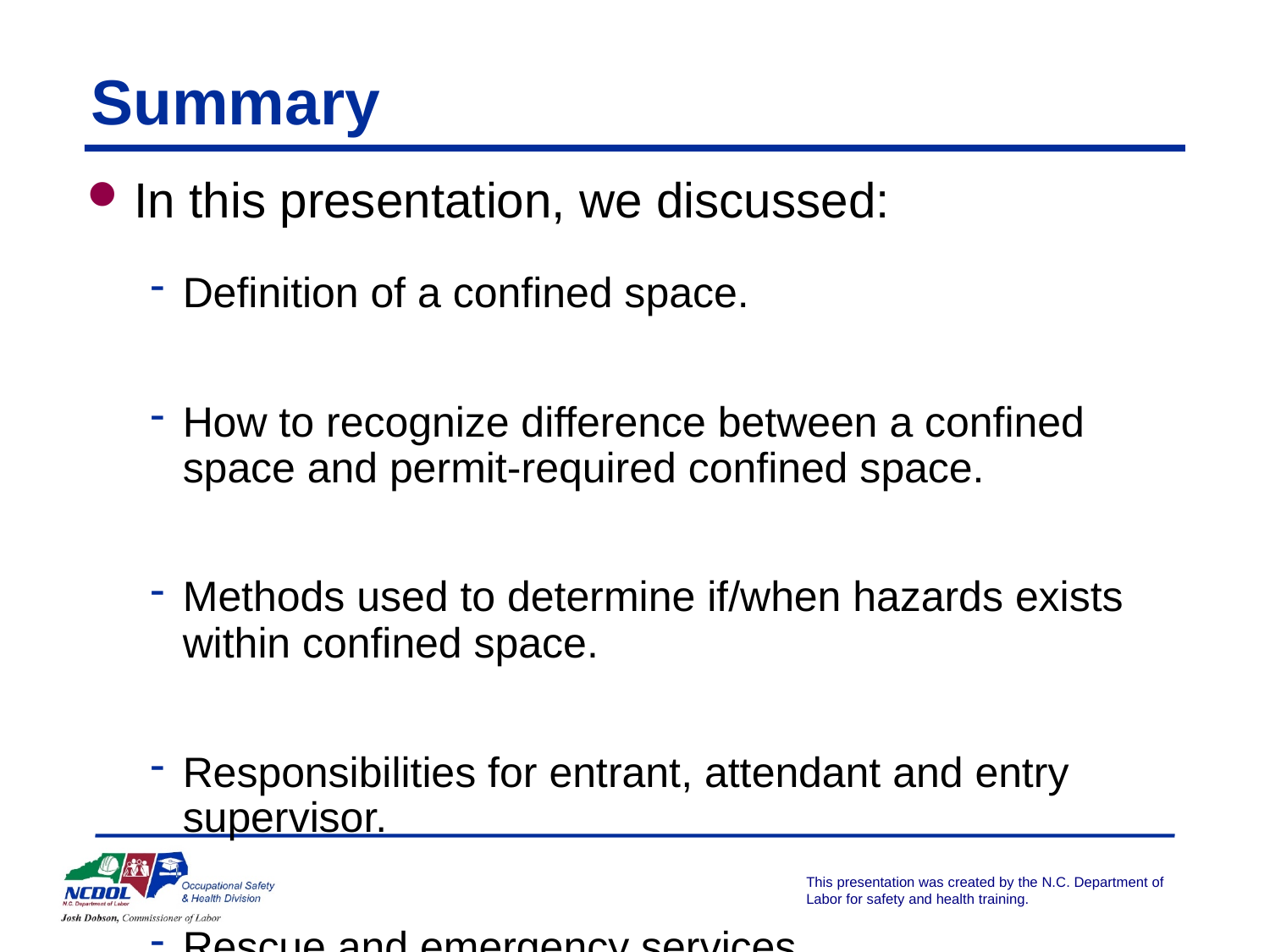

# Summary
In this presentation, we discussed:

Definition of a confined space.

How to recognize difference between a confined space and permit-required confined space.

Methods used to determine if/when hazards exists within confined space.

Responsibilities for entrant, attendant and entry supervisor.

Rescue and emergency services.